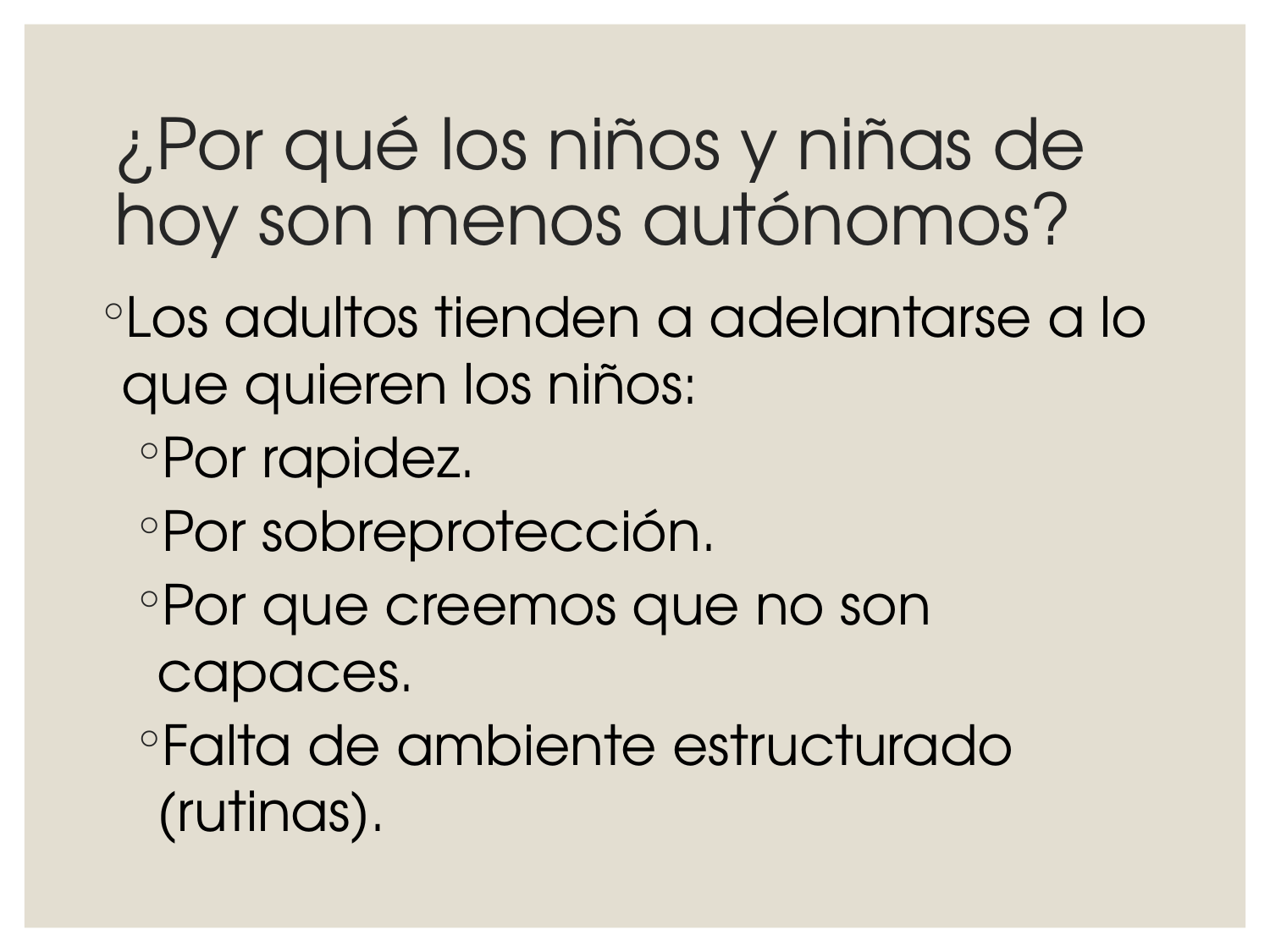

# ¿Por qué los niños y niñas de hoy son menos autónomos?
Los adultos tienden a adelantarse a lo que quieren los niños:
Por rapidez.
Por sobreprotección.
Por que creemos que no son capaces.
Falta de ambiente estructurado (rutinas).